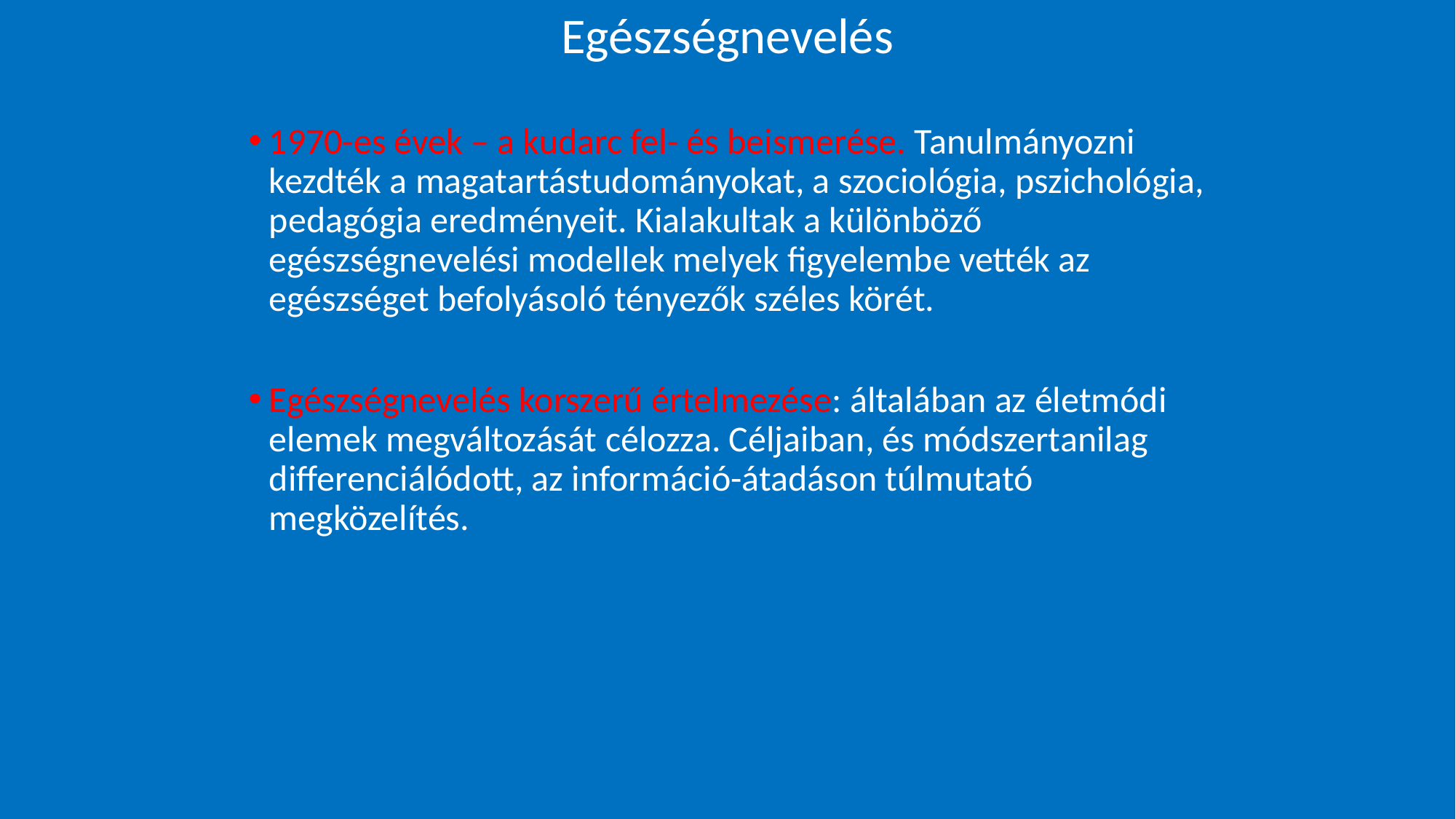

# Egészségnevelés
1970-es évek – a kudarc fel- és beismerése. Tanulmányozni kezdték a magatartástudományokat, a szociológia, pszichológia, pedagógia eredményeit. Kialakultak a különböző egészségnevelési modellek melyek figyelembe vették az egészséget befolyásoló tényezők széles körét.

Egészségnevelés korszerű értelmezése: általában az életmódi elemek megváltozását célozza. Céljaiban, és módszertanilag differenciálódott, az információ-átadáson túlmutató megközelítés.